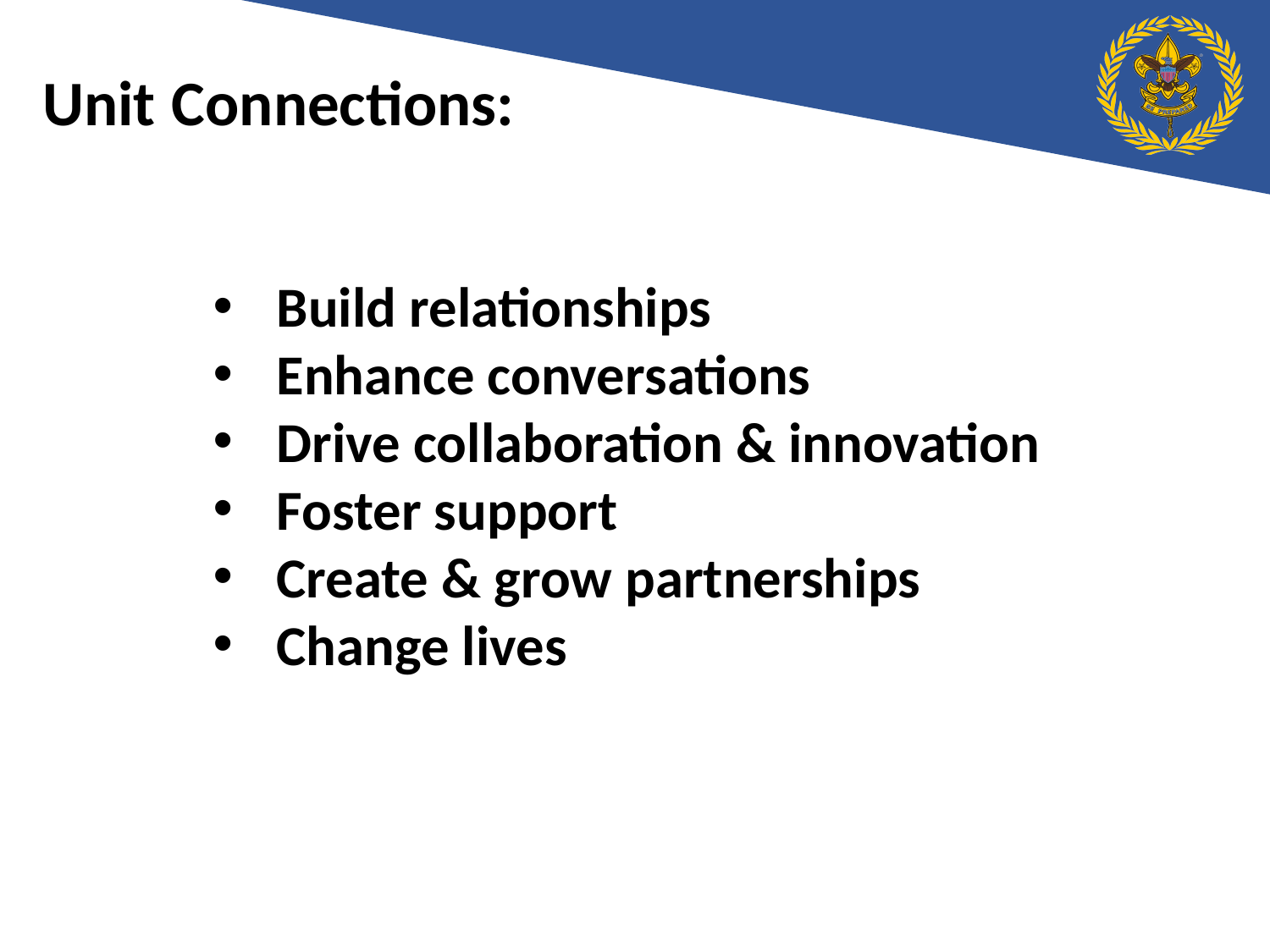

Unit Connections:
Build relationships
Enhance conversations
Drive collaboration & innovation
Foster support
Create & grow partnerships
Change lives
PARTNERSHIP
IMPACT
COMMUNICATION